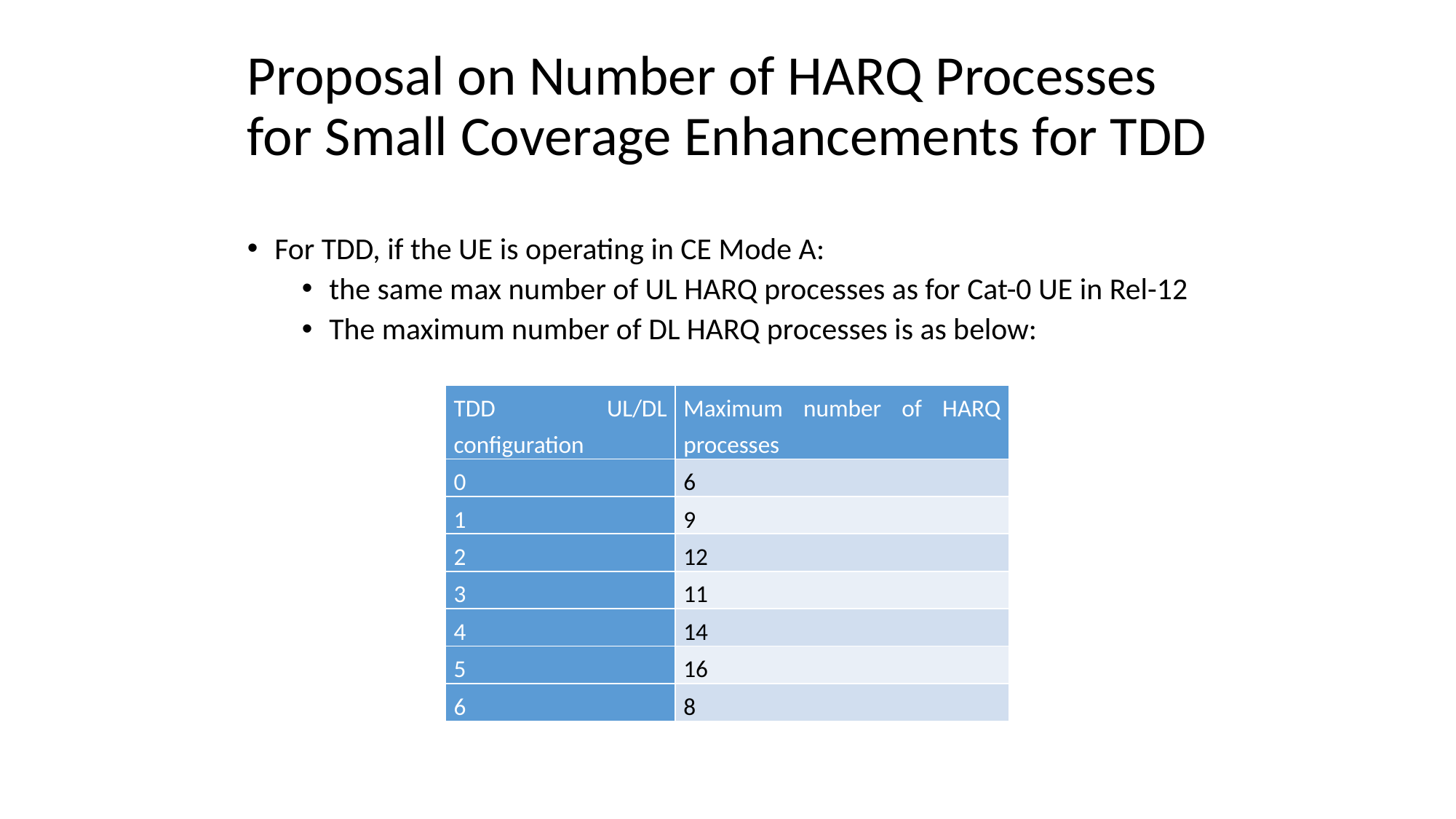

# Proposal on Number of HARQ Processes for Small Coverage Enhancements for TDD
For TDD, if the UE is operating in CE Mode A:
the same max number of UL HARQ processes as for Cat-0 UE in Rel-12
The maximum number of DL HARQ processes is as below:

| TDD UL/DL configuration | Maximum number of HARQ processes |
| --- | --- |
| 0 | 6 |
| 1 | 9 |
| 2 | 12 |
| 3 | 11 |
| 4 | 14 |
| 5 | 16 |
| 6 | 8 |